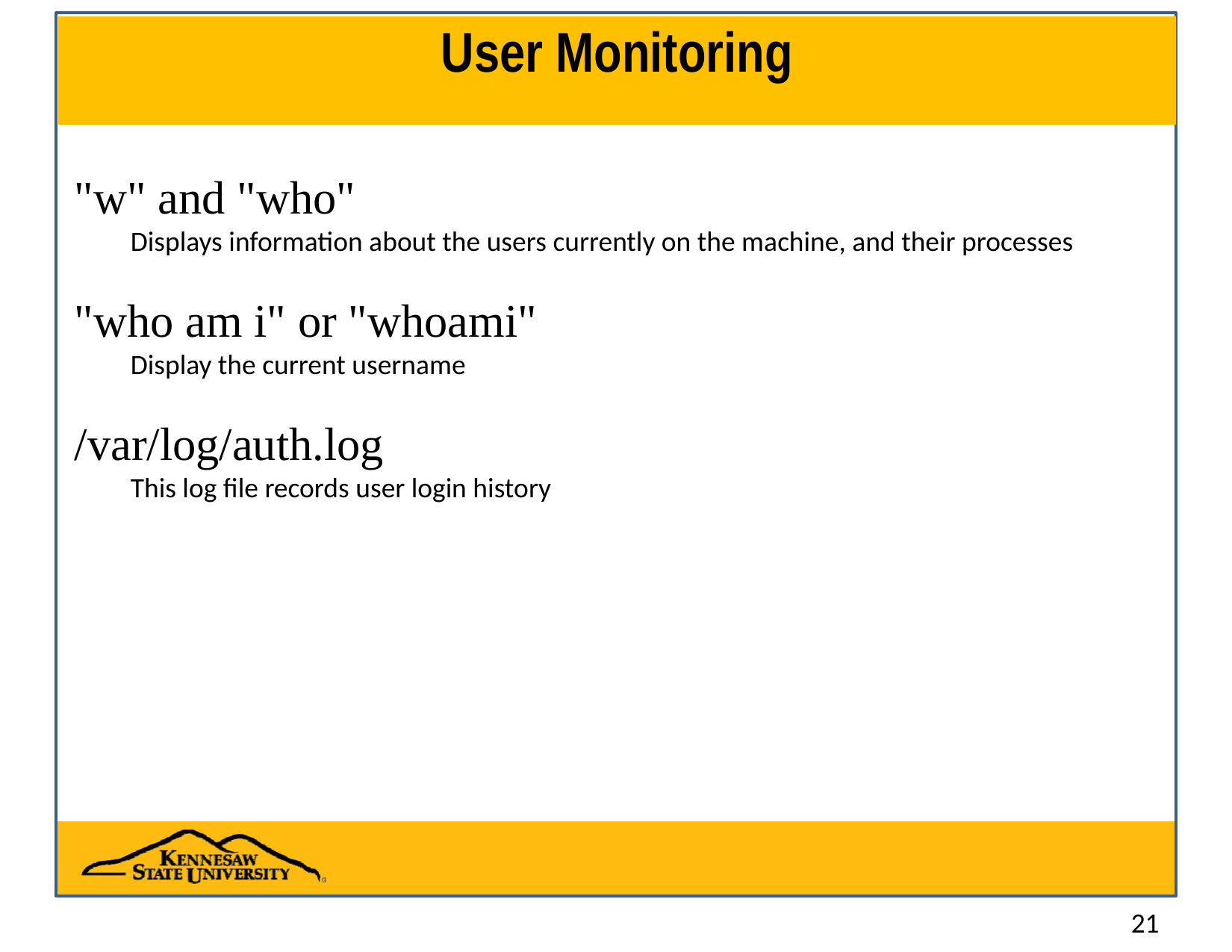

# User Monitoring
"w" and "who"
Displays information about the users currently on the machine, and their processes

"who am i" or "whoami"
Display the current username

/var/log/auth.log
This log file records user login history